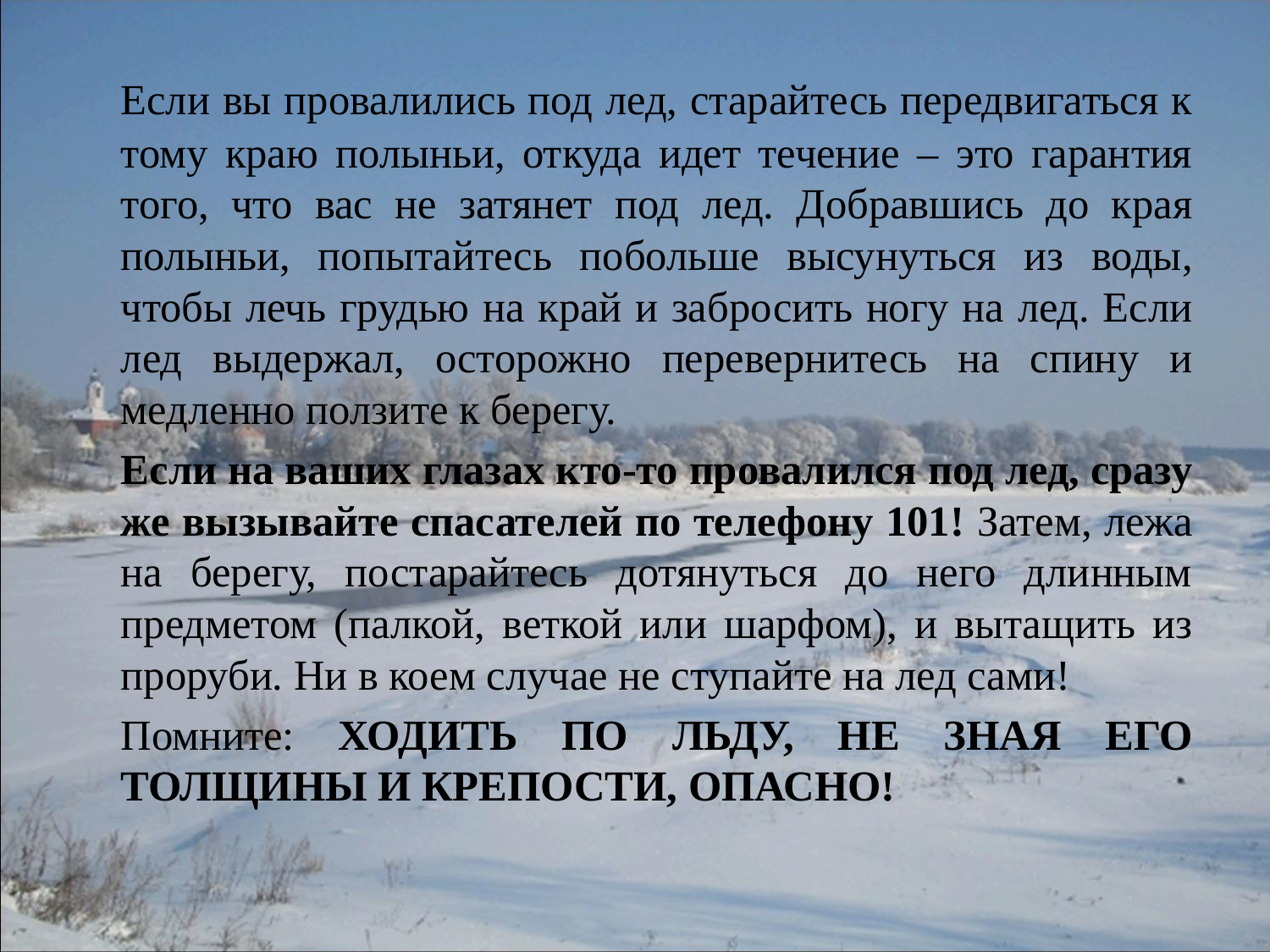

Если вы провалились под лед, старайтесь передвигаться к тому краю полыньи, откуда идет течение – это гарантия того, что вас не затянет под лед. Добравшись до края полыньи, попытайтесь побольше высунуться из воды, чтобы лечь грудью на край и забросить ногу на лед. Если лед выдержал, осторожно перевернитесь на спину и медленно ползите к берегу.
		Если на ваших глазах кто-то провалился под лед, сразу же вызывайте спасателей по телефону 101! Затем, лежа на берегу, постарайтесь дотянуться до него длинным предметом (палкой, веткой или шарфом), и вытащить из проруби. Ни в коем случае не ступайте на лед сами!
		Помните: ХОДИТЬ ПО ЛЬДУ, НЕ ЗНАЯ ЕГО ТОЛЩИНЫ И КРЕПОСТИ, ОПАСНО!